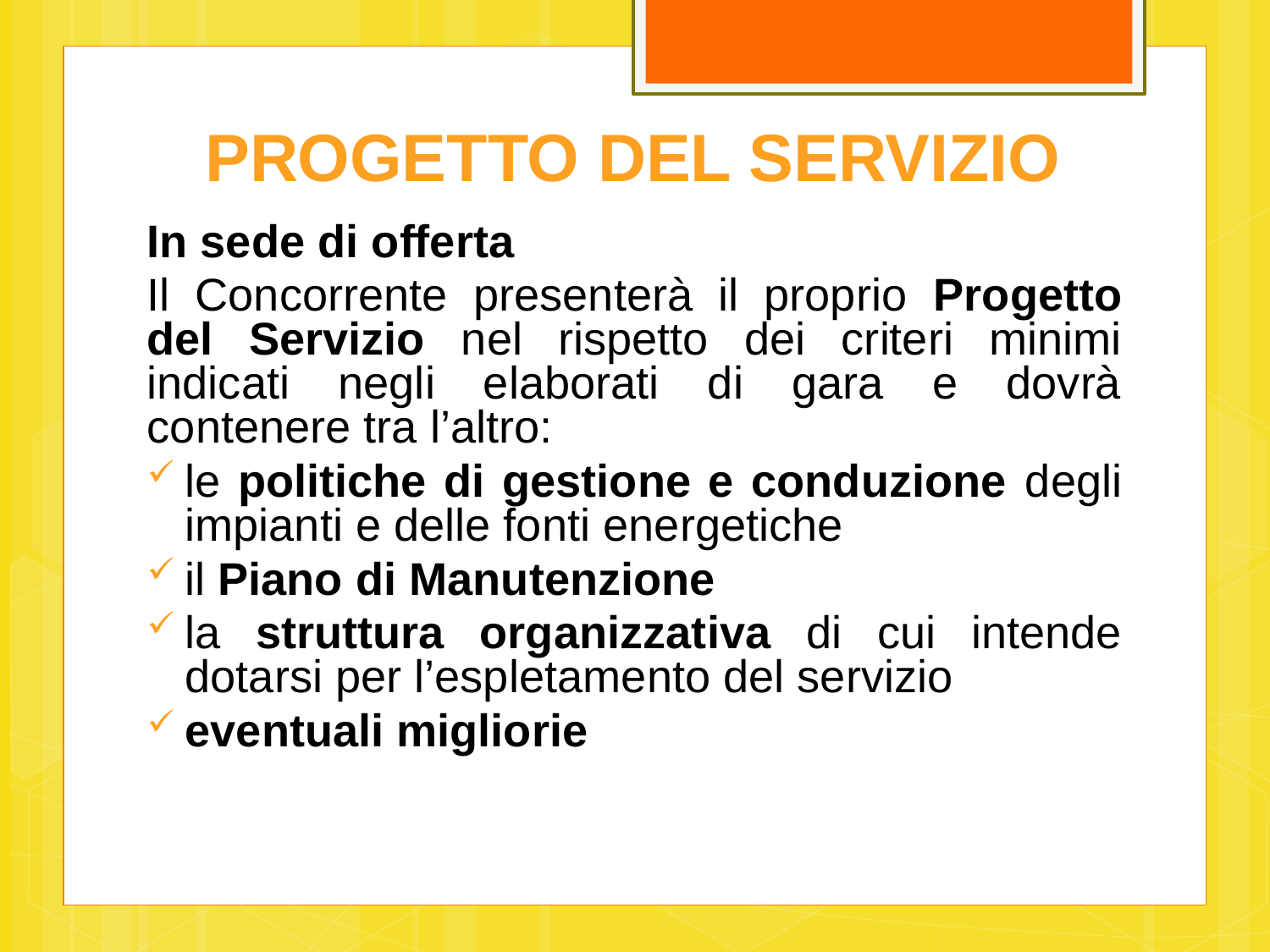

PROGETTO DEL SERVIZIO
In sede di offerta
Il Concorrente presenterà il proprio Progetto del Servizio nel rispetto dei criteri minimi indicati negli elaborati di gara e dovrà contenere tra l’altro:
le politiche di gestione e conduzione degli impianti e delle fonti energetiche
il Piano di Manutenzione
la struttura organizzativa di cui intende dotarsi per l’espletamento del servizio
eventuali migliorie